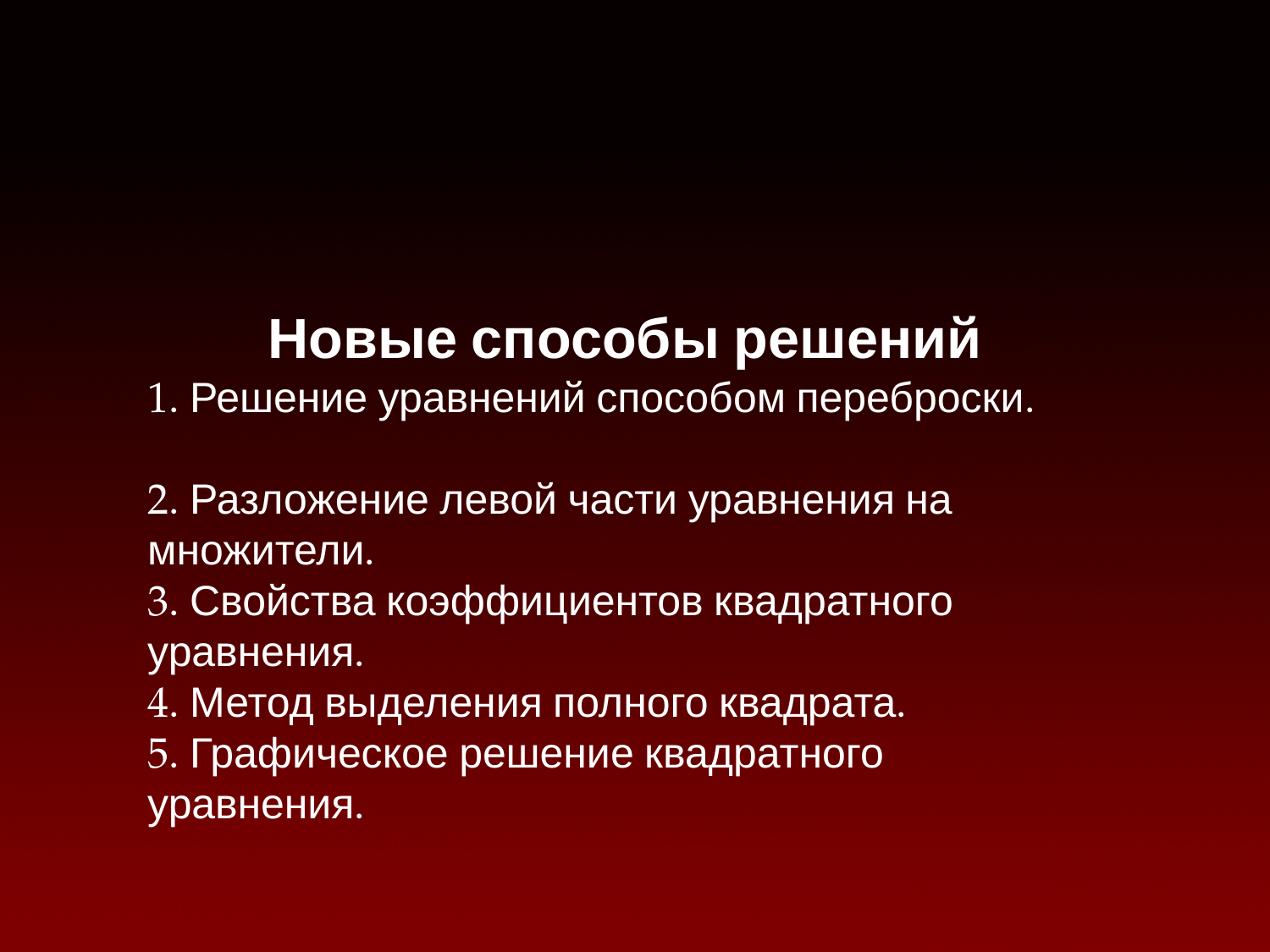

Новые способы решений
1. Решение уравнений способом переброски.
2. Разложение левой части уравнения на множители.
3. Свойства коэффициентов квадратного уравнения.
4. Метод выделения полного квадрата.
5. Графическое решение квадратного уравнения.